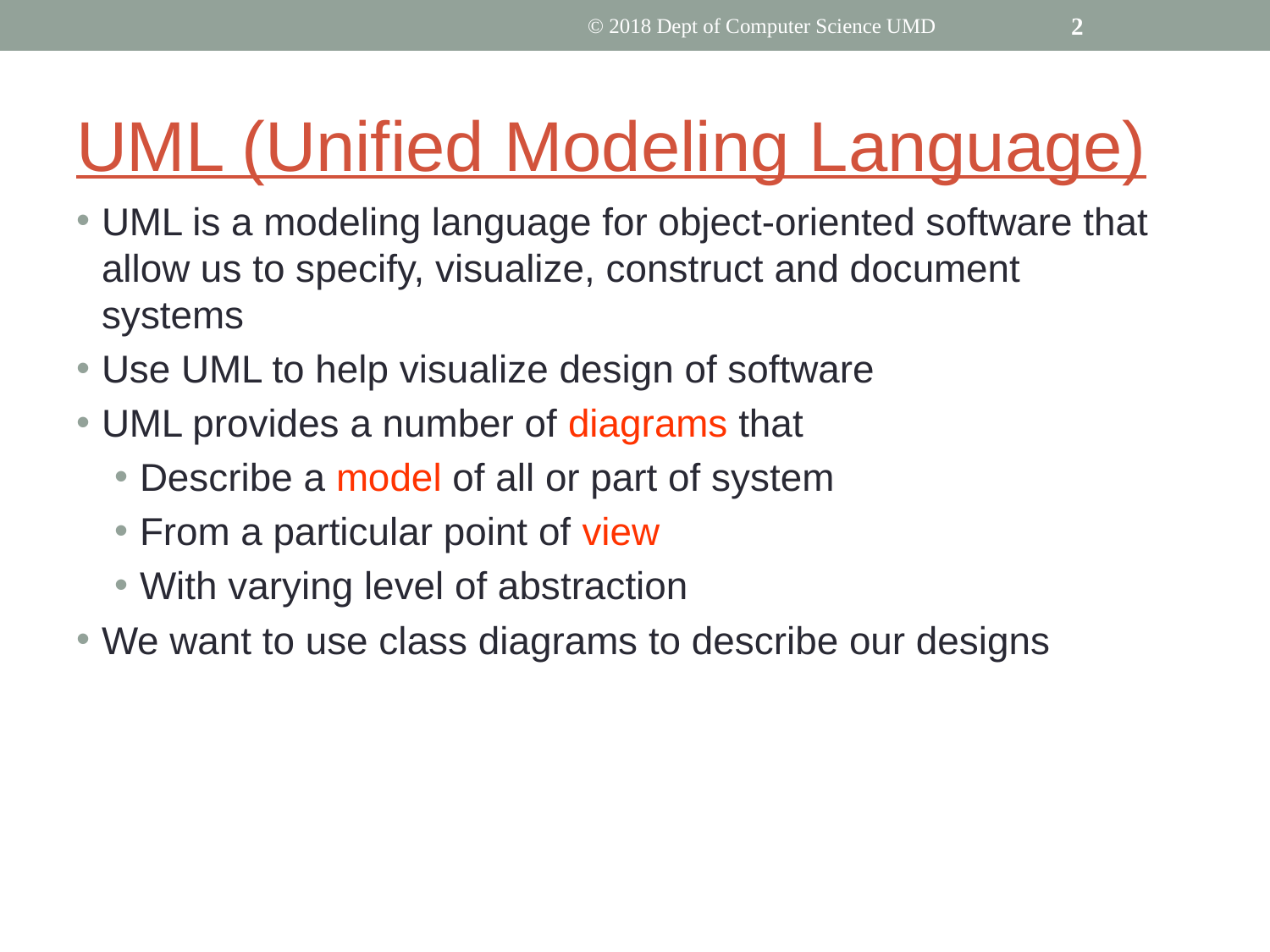

© 2018 Dept of Computer Science UMD
2
# UML (Unified Modeling Language)
UML is a modeling language for object-oriented software that allow us to specify, visualize, construct and document systems
Use UML to help visualize design of software
UML provides a number of diagrams that
Describe a model of all or part of system
From a particular point of view
With varying level of abstraction
We want to use class diagrams to describe our designs